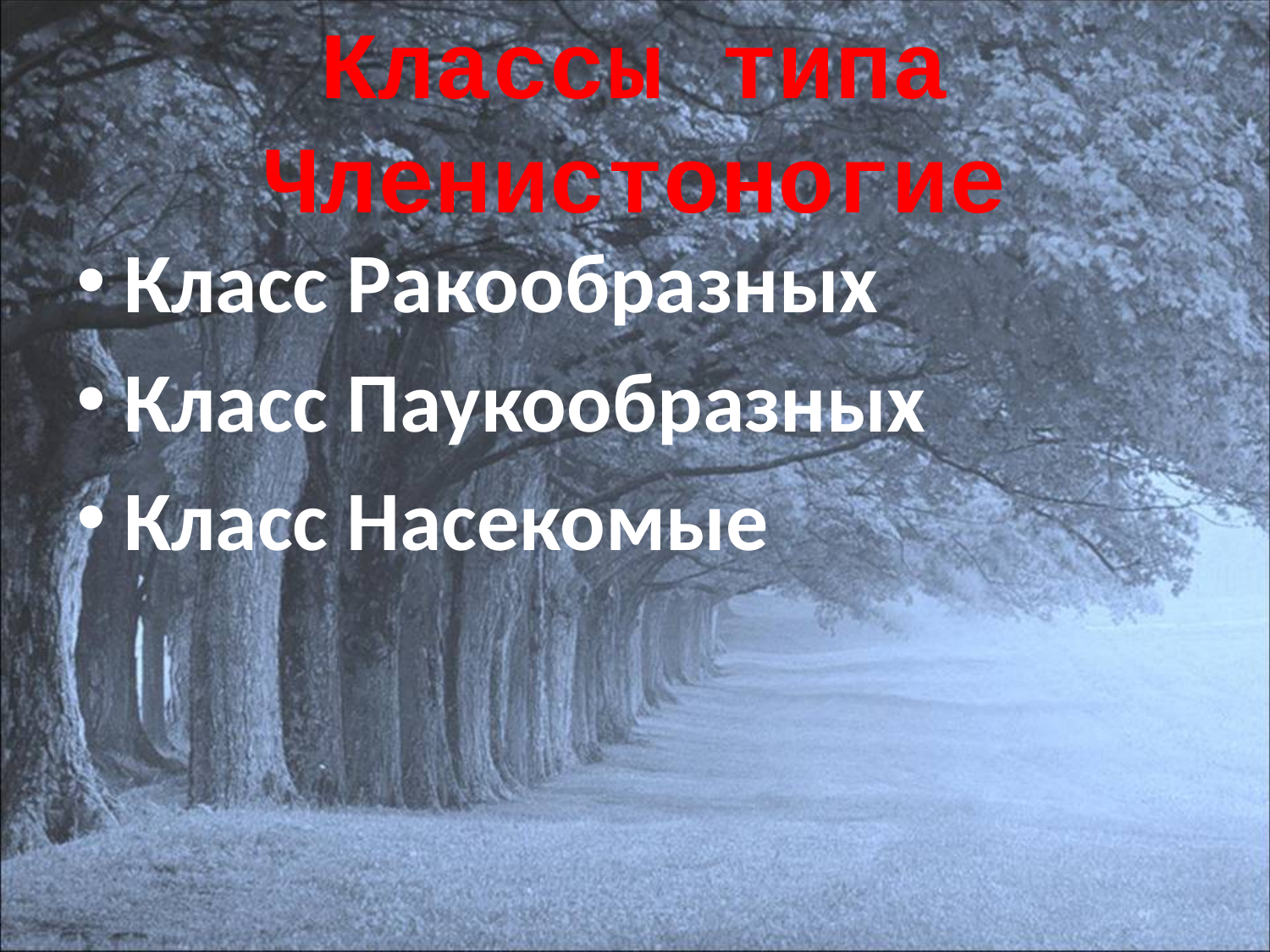

# Классы типа Членистоногие
Класс Ракообразных
Класс Паукообразных
Класс Насекомые